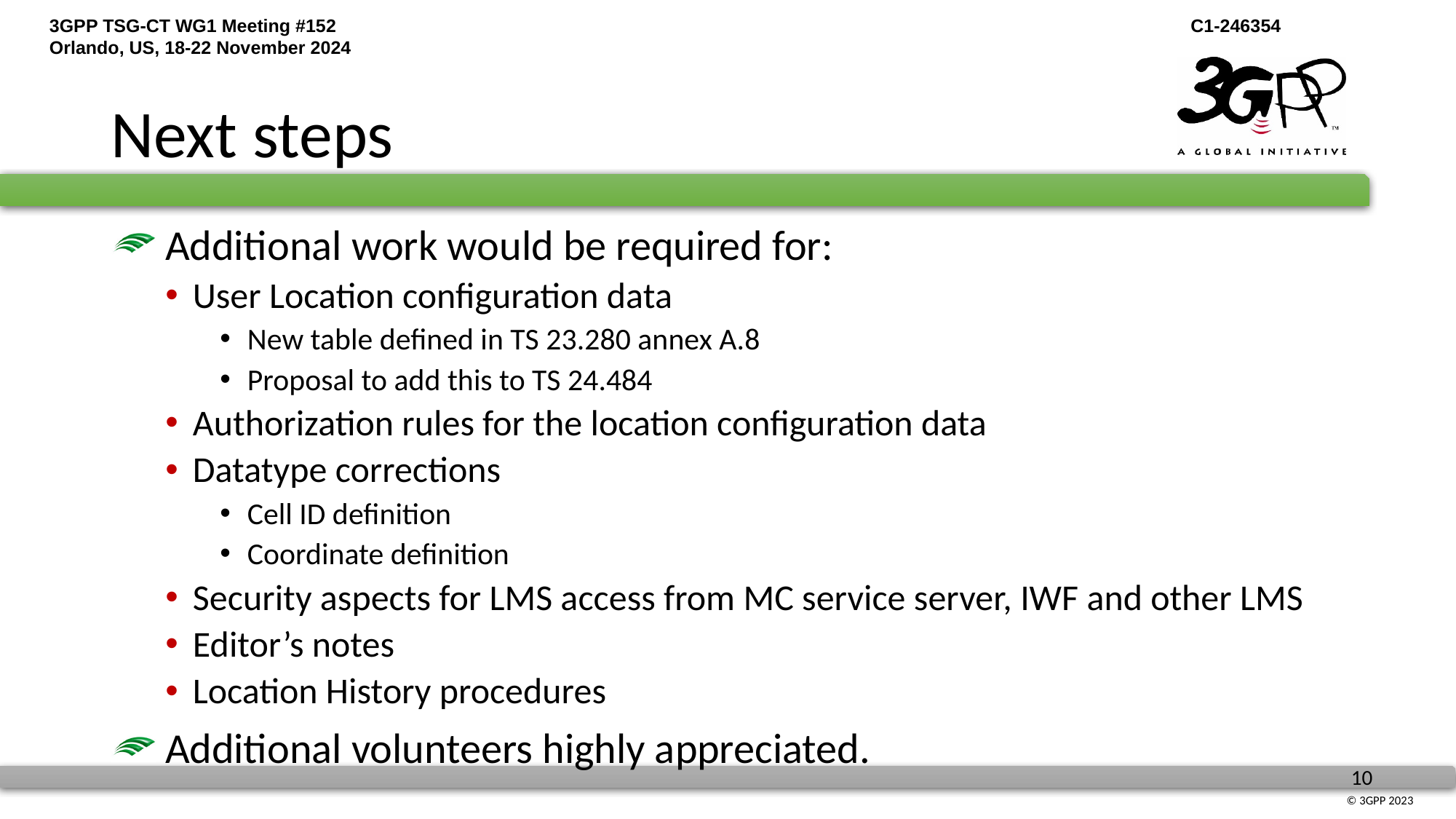

# Next steps
 Additional work would be required for:
User Location configuration data
New table defined in TS 23.280 annex A.8
Proposal to add this to TS 24.484
Authorization rules for the location configuration data
Datatype corrections
Cell ID definition
Coordinate definition
Security aspects for LMS access from MC service server, IWF and other LMS
Editor’s notes
Location History procedures
 Additional volunteers highly appreciated.